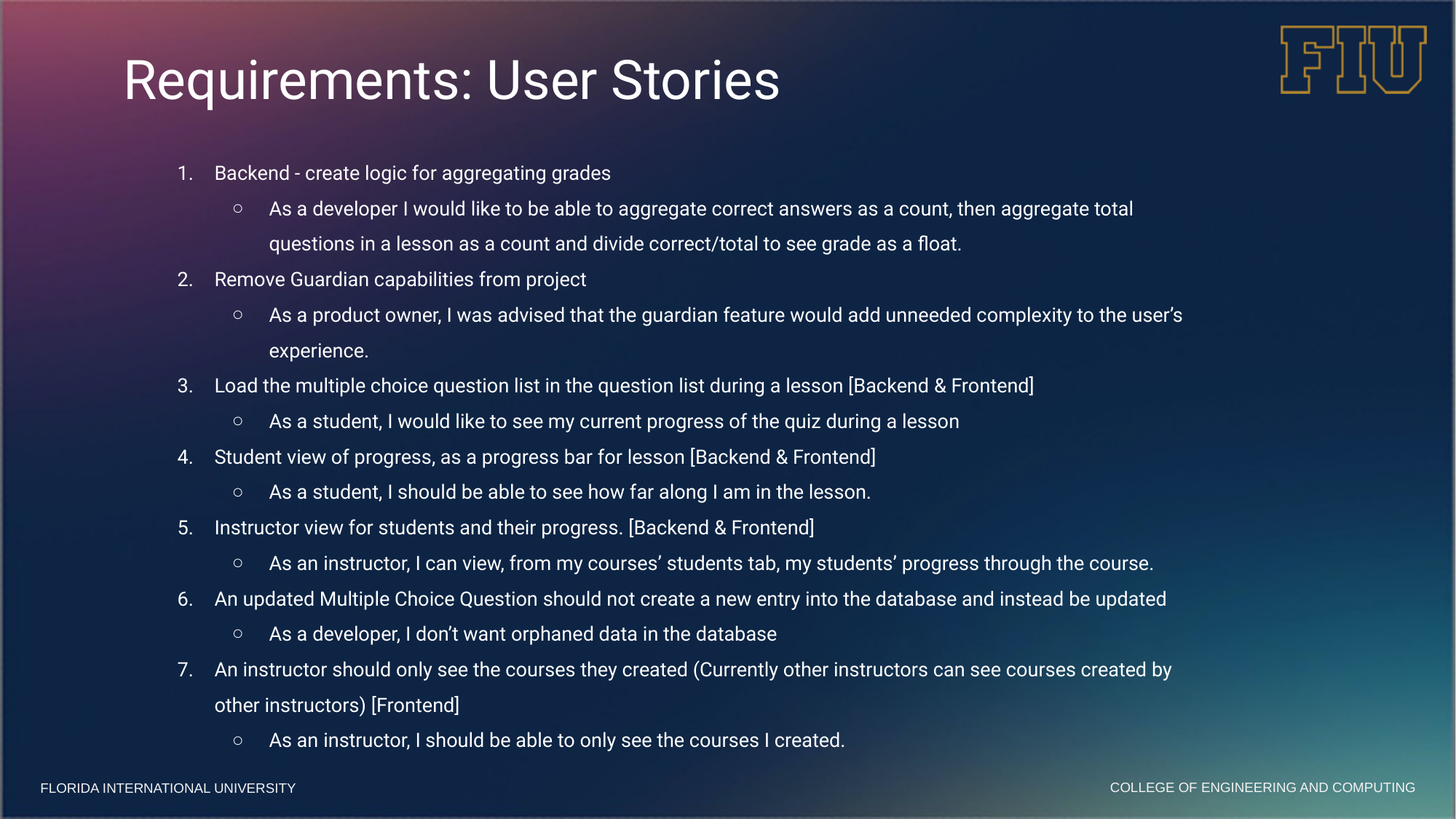

# Requirements: User Stories
Backend - create logic for aggregating grades
As a developer I would like to be able to aggregate correct answers as a count, then aggregate total questions in a lesson as a count and divide correct/total to see grade as a float.
Remove Guardian capabilities from project
As a product owner, I was advised that the guardian feature would add unneeded complexity to the user’s experience.
Load the multiple choice question list in the question list during a lesson [Backend & Frontend]
As a student, I would like to see my current progress of the quiz during a lesson
Student view of progress, as a progress bar for lesson [Backend & Frontend]
As a student, I should be able to see how far along I am in the lesson.
Instructor view for students and their progress. [Backend & Frontend]
As an instructor, I can view, from my courses’ students tab, my students’ progress through the course.
An updated Multiple Choice Question should not create a new entry into the database and instead be updated
As a developer, I don’t want orphaned data in the database
An instructor should only see the courses they created (Currently other instructors can see courses created by other instructors) [Frontend]
As an instructor, I should be able to only see the courses I created.